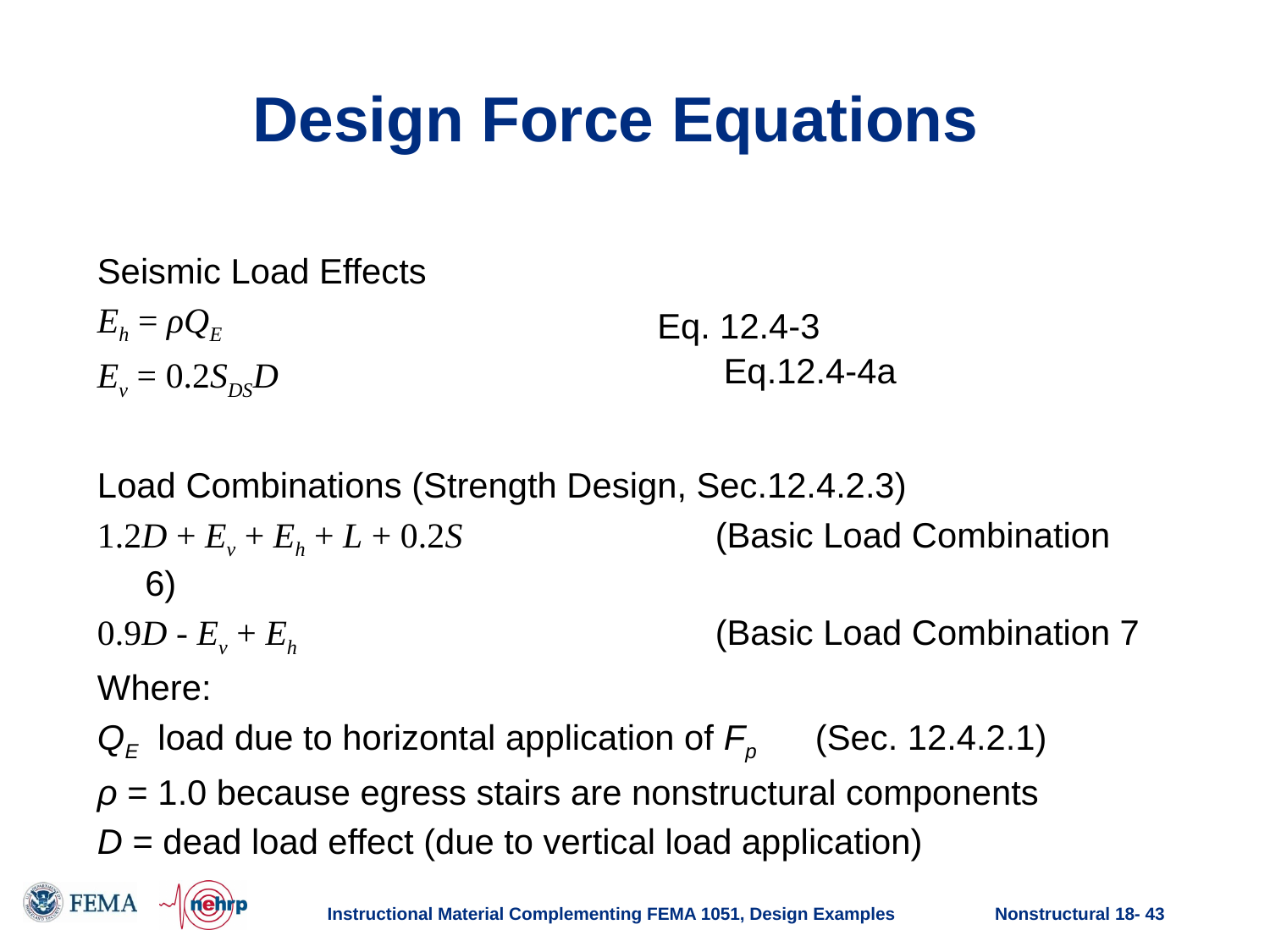

# Design Force Equations
Seismic Load Effects
Eh = ρQE
Ev = 0.2SDSD

Load Combinations (Strength Design, Sec.12.4.2.3)
1.2D + Ev + Eh + L + 0.2S 		       (Basic Load Combination 6)
0.9D - Ev + Eh  			       (Basic Load Combination 7
Where:
QE  load due to horizontal application of Fp      (Sec. 12.4.2.1)
ρ = 1.0 because egress stairs are nonstructural components
D = dead load effect (due to vertical load application)

		 Eq. 12.4-3
		  Eq.12.4-4a
Instructional Material Complementing FEMA 1051, Design Examples
Nonstructural 18- 43